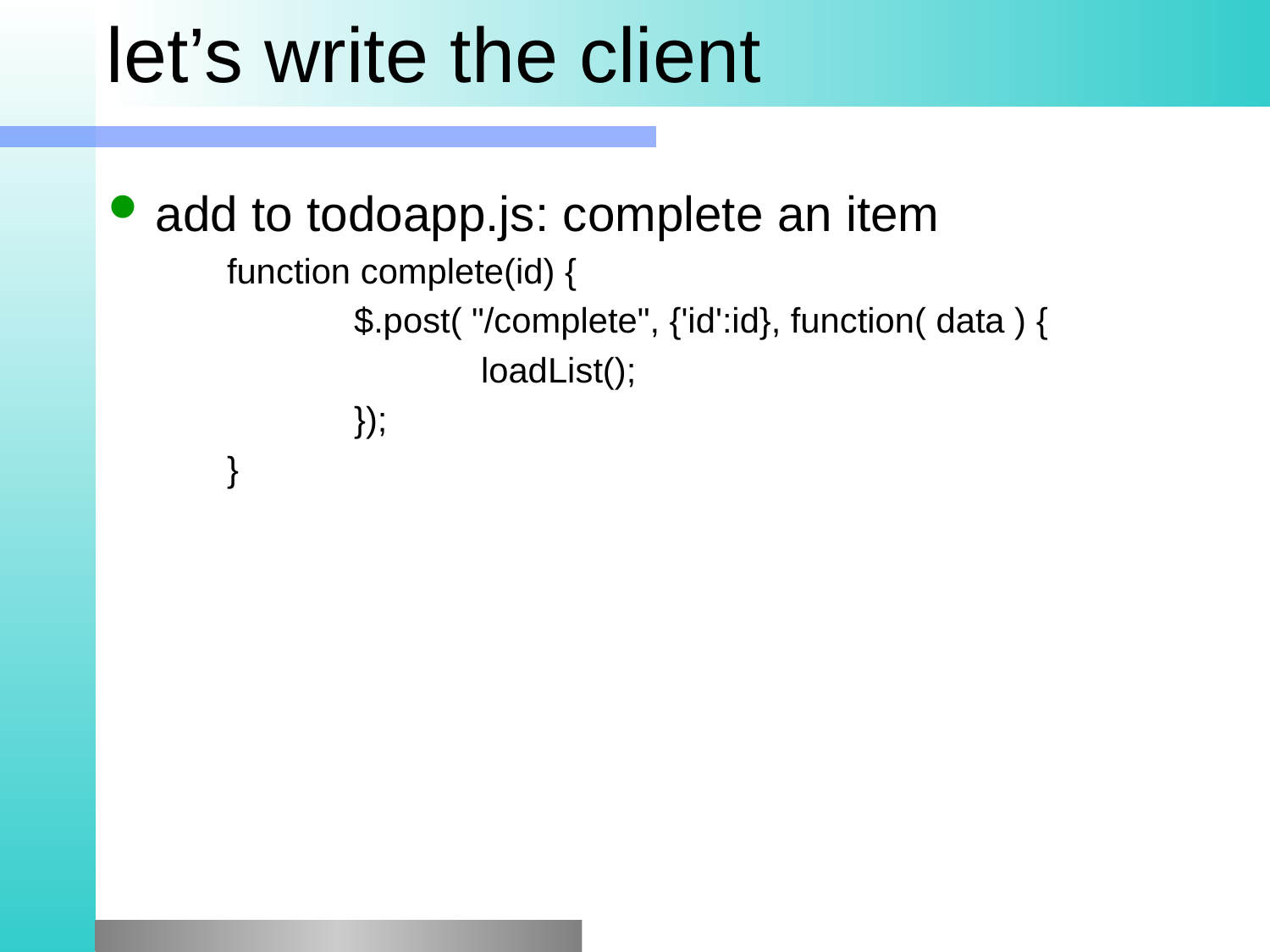

# let’s write the client
add to todoapp.js: complete an item
function complete(id) {
	$.post( "/complete", {'id':id}, function( data ) {
		loadList();
	});
}